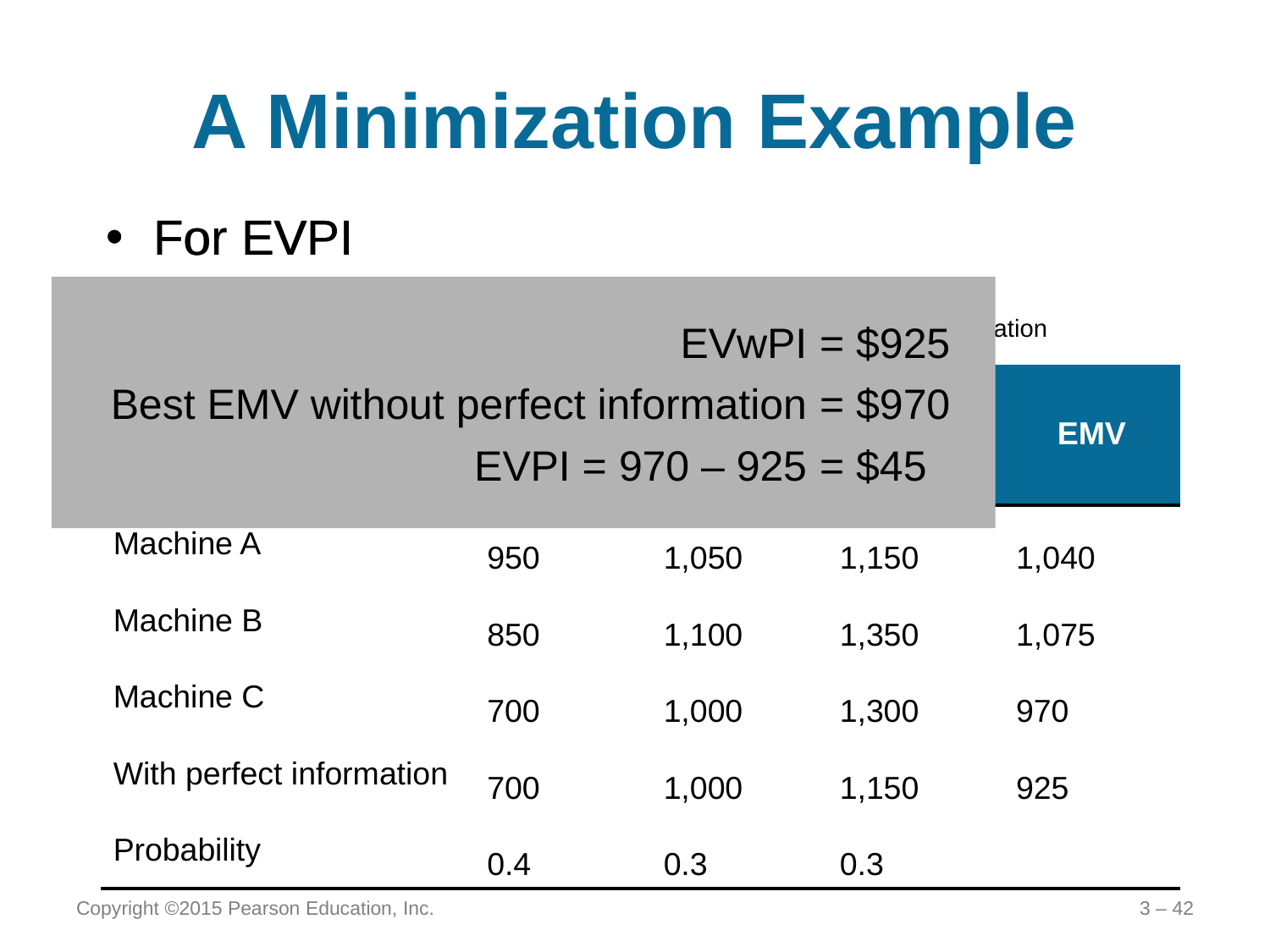

# A Minimization Example
For EVPI
For EVPI
	EVwPI	= $925
	Best EMV without perfect information	= $970
	EVPI = 970 – 925	= $45
TABLE 3.15 – Expected Monetary Values and Expected Value with Perfect Information
|  | 10,000 COPIES PER MONTH | 20,000 COPIES PER MONTH | 30,000 COPIES PER MONTH | EMV |
| --- | --- | --- | --- | --- |
| Machine A | 950 | 1,050 | 1,150 | 1,040 |
| Machine B | 850 | 1,100 | 1,350 | 1,075 |
| Machine C | 700 | 1,000 | 1,300 | 970 |
| With perfect information | 700 | 1,000 | 1,150 | 925 |
| Probability | 0.4 | 0.3 | 0.3 |  |
Copyright ©2015 Pearson Education, Inc.
3 – 42